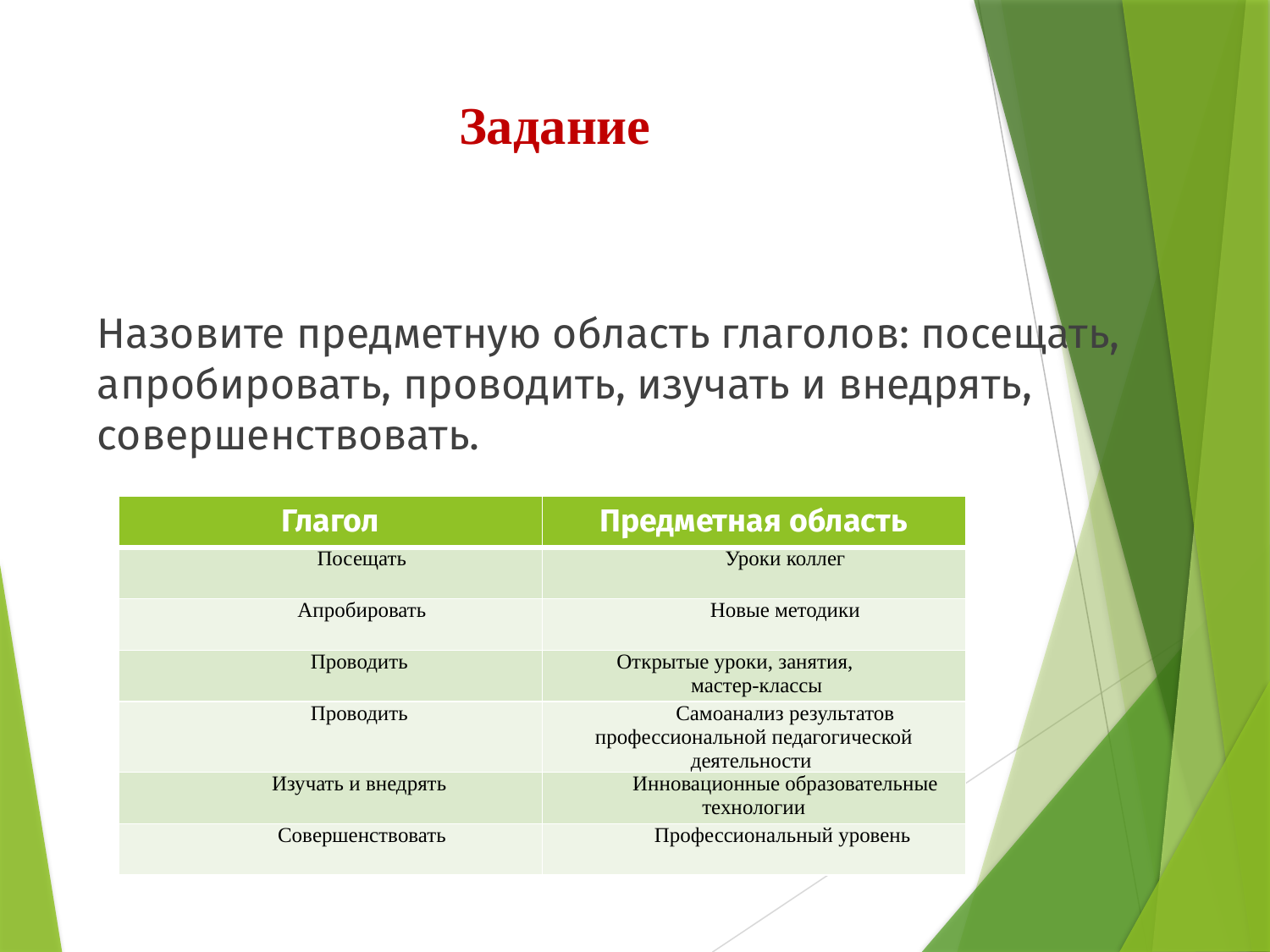

# Задание
Назовите предметную область глаголов: посещать, апробировать, проводить, изучать и внедрять, совершенствовать.

| Глагол | Предметная область |
| --- | --- |
| Посещать | Уроки коллег |
| Апробировать | Новые методики |
| Проводить | Открытые уроки, занятия, мастер-классы |
| Проводить | Самоанализ результатов профессиональной педагогической деятельности |
| Изучать и внедрять | Инновационные образовательные технологии |
| Совершенствовать | Профессиональный уровень |